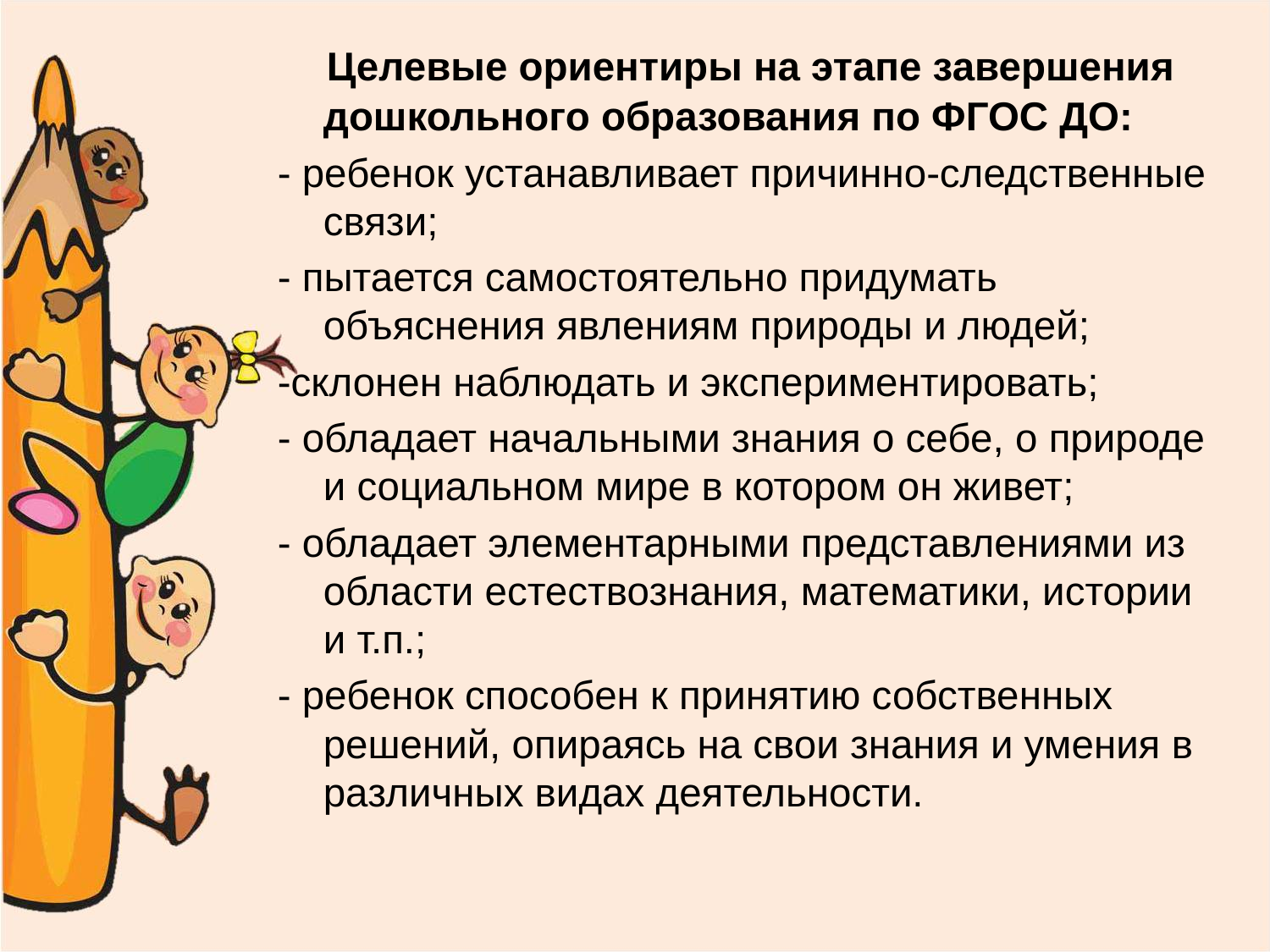

Целевые ориентиры на этапе завершения дошкольного образования по ФГОС ДО:
- ребенок устанавливает причинно-следственные связи;
- пытается самостоятельно придумать объяснения явлениям природы и людей;
-склонен наблюдать и экспериментировать;
- обладает начальными знания о себе, о природе и социальном мире в котором он живет;
- обладает элементарными представлениями из области естествознания, математики, истории и т.п.;
- ребенок способен к принятию собственных решений, опираясь на свои знания и умения в различных видах деятельности.